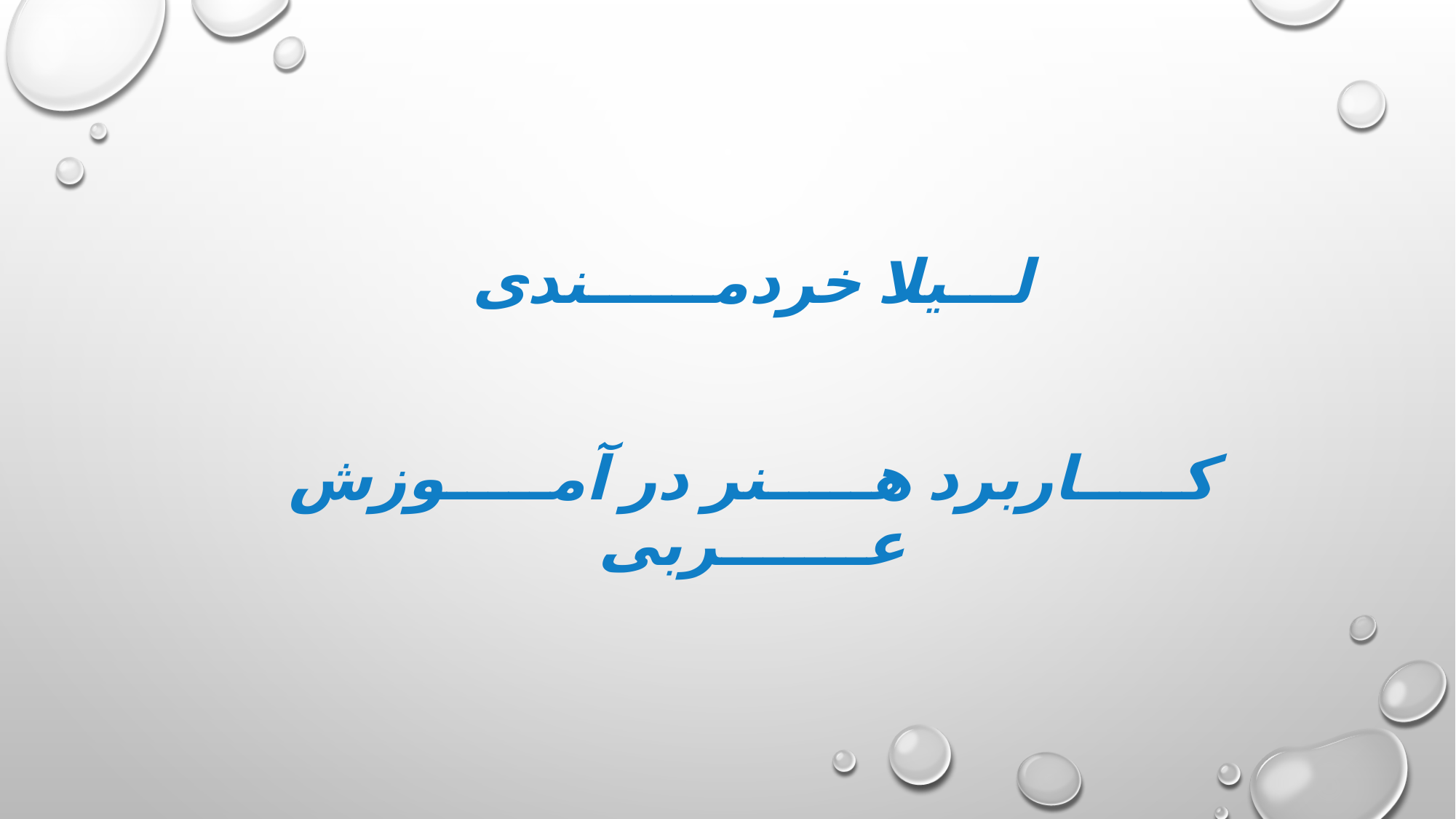

# لـــیلا خردمــــــندی کـــــاربرد هـــــنر در آمـــــوزش عـــــــربی